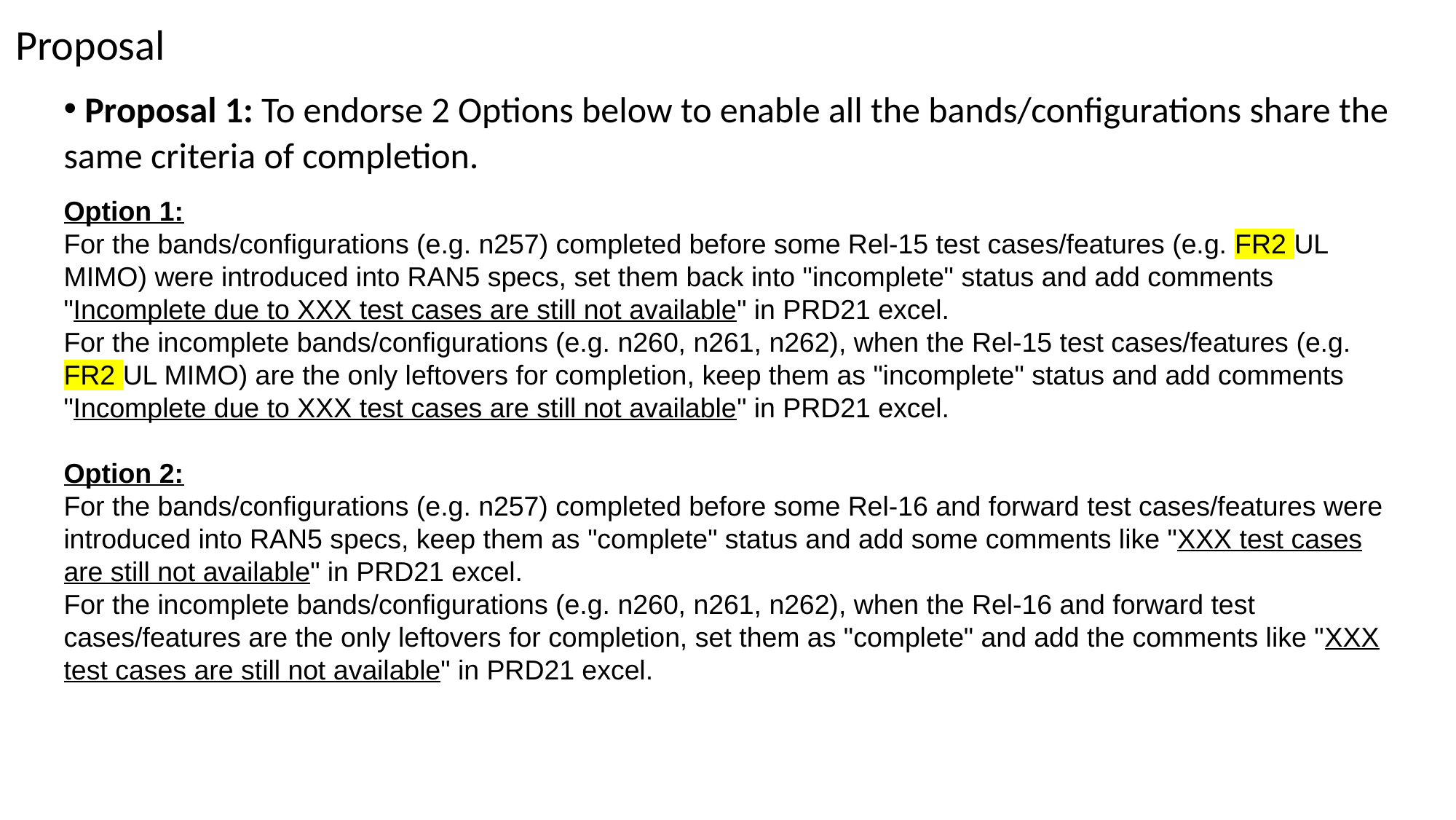

# Proposal
 Proposal 1: To endorse 2 Options below to enable all the bands/configurations share the same criteria of completion.
Option 1:
For the bands/configurations (e.g. n257) completed before some Rel-15 test cases/features (e.g. FR2 UL MIMO) were introduced into RAN5 specs, set them back into "incomplete" status and add comments "Incomplete due to XXX test cases are still not available" in PRD21 excel.
For the incomplete bands/configurations (e.g. n260, n261, n262), when the Rel-15 test cases/features (e.g. FR2 UL MIMO) are the only leftovers for completion, keep them as "incomplete" status and add comments "Incomplete due to XXX test cases are still not available" in PRD21 excel.

Option 2:
For the bands/configurations (e.g. n257) completed before some Rel-16 and forward test cases/features were introduced into RAN5 specs, keep them as "complete" status and add some comments like "XXX test cases are still not available" in PRD21 excel.
For the incomplete bands/configurations (e.g. n260, n261, n262), when the Rel-16 and forward test cases/features are the only leftovers for completion, set them as "complete" and add the comments like "XXX test cases are still not available" in PRD21 excel.